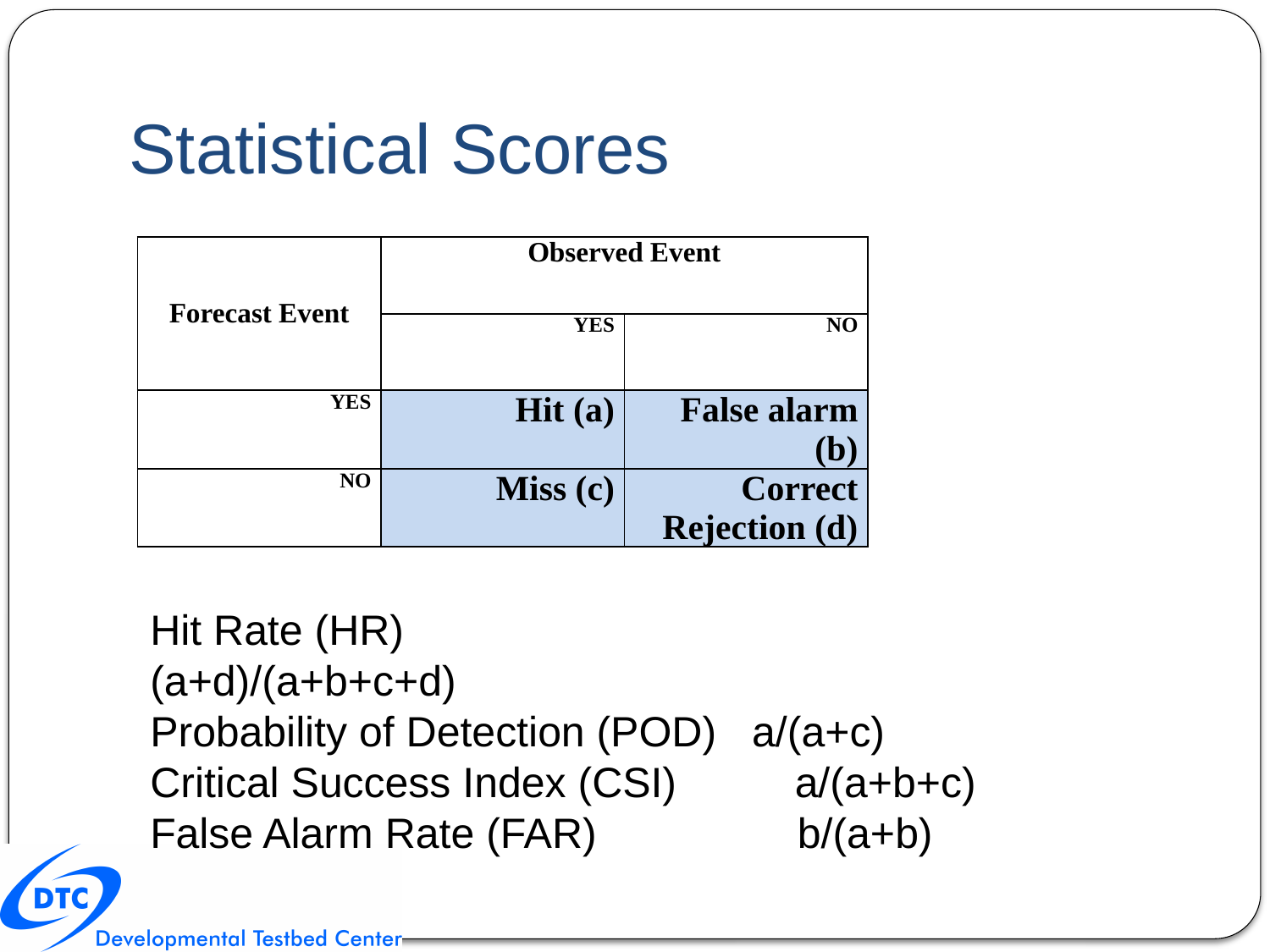

# Statistical Scores
| Forecast Event | Observed Event |  |
| --- | --- | --- |
|  | YES | NO |
| YES | Hit (a) | False alarm (b) |
| NO | Miss (c) | Correct Rejection (d) |
Hit Rate (HR)	                           (a+d)/(a+b+c+d)
Probability of Detection (POD)   a/(a+c)
Critical Success Index (CSI)          a/(a+b+c)
False Alarm Rate (FAR)                 b/(a+b)